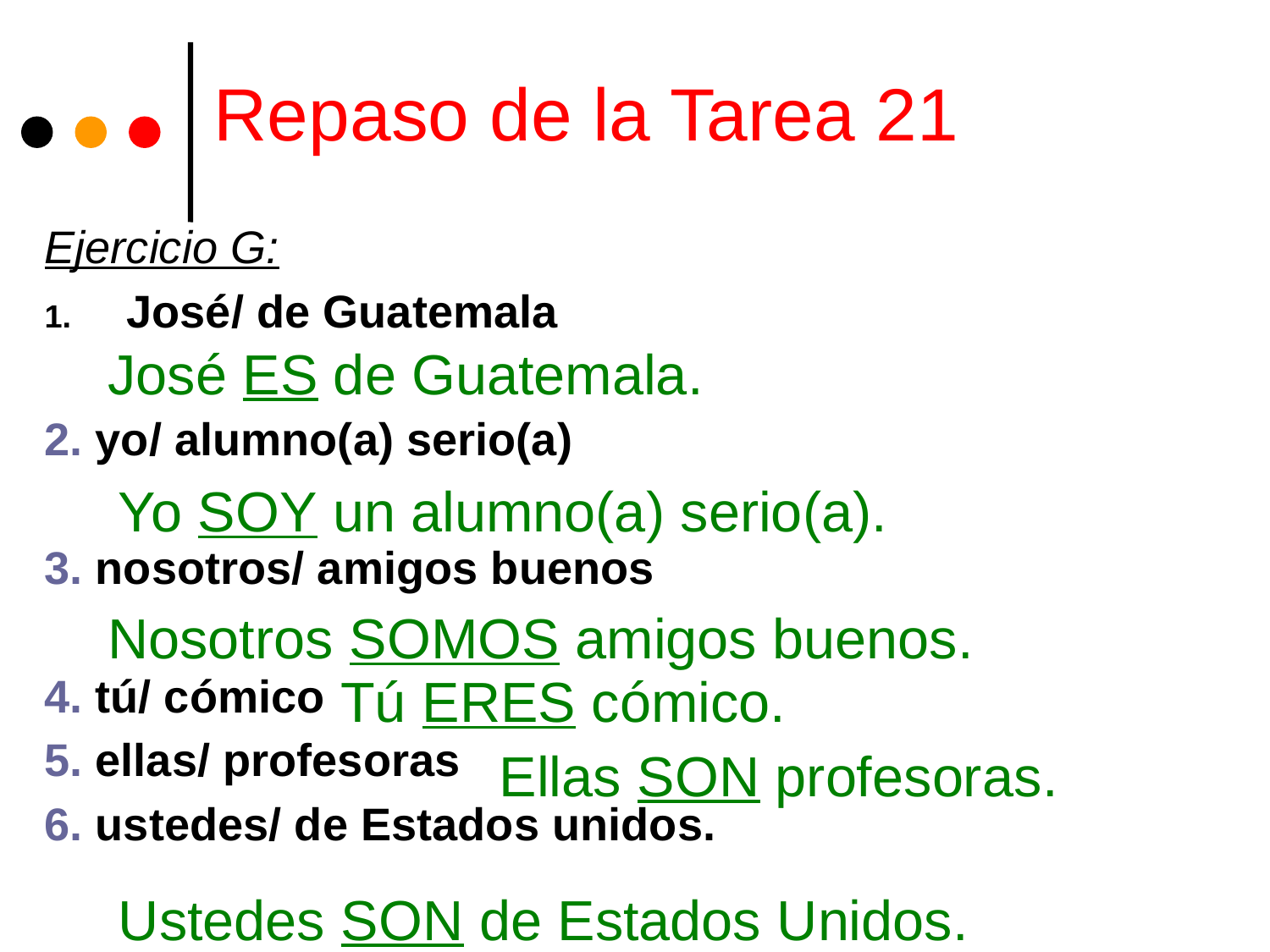

# Repaso de la Tarea 21
Ejercicio G:
José/ de Guatemala

2. yo/ alumno(a) serio(a)

3. nosotros/ amigos buenos

4. tú/ cómico
5. ellas/ profesoras
6. ustedes/ de Estados unidos.

José ES de Guatemala.
Yo SOY un alumno(a) serio(a).
Nosotros SOMOS amigos buenos.
Tú ERES cómico.
Ellas SON profesoras.
Ustedes SON de Estados Unidos.